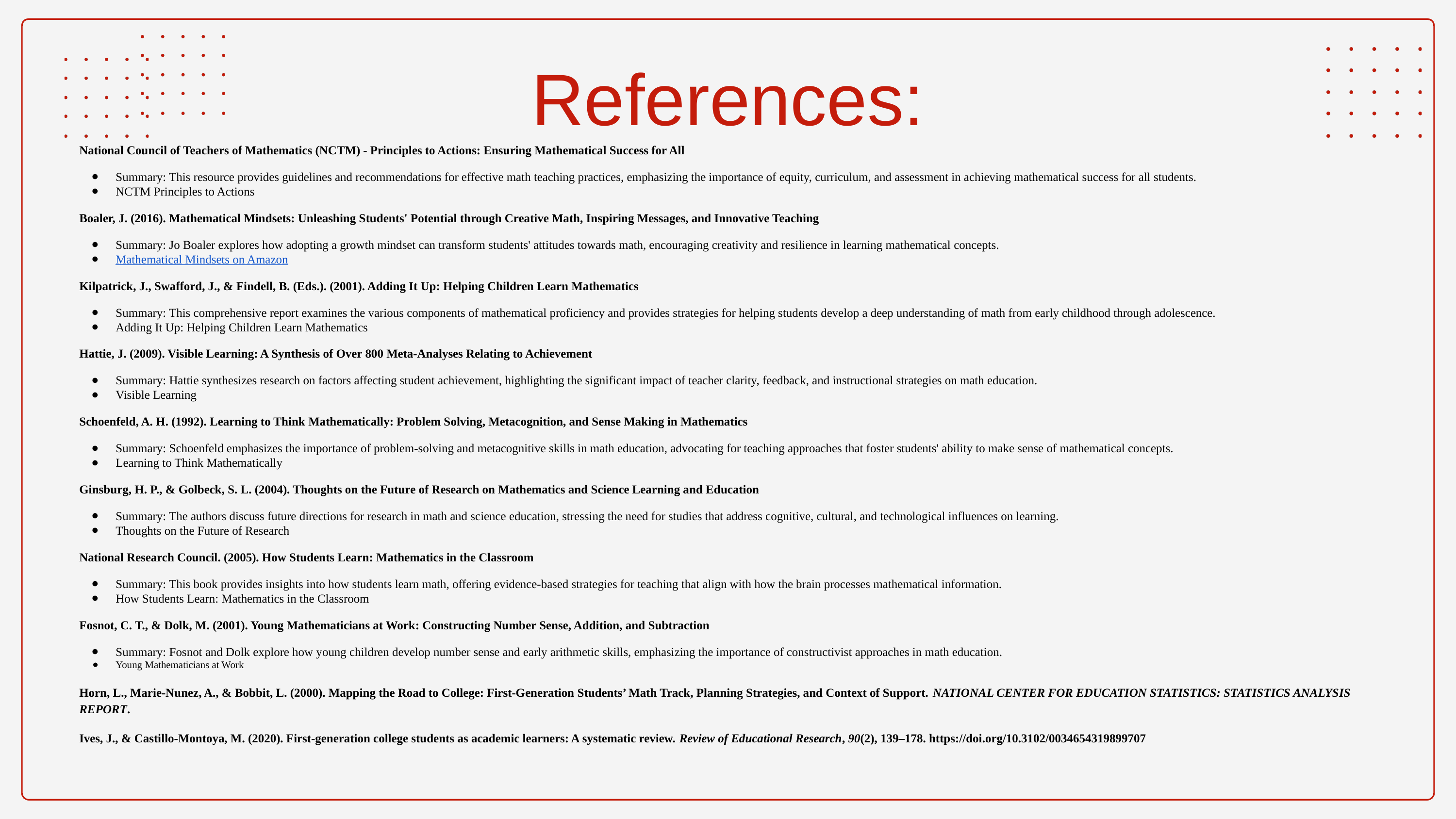

References:

National Council of Teachers of Mathematics (NCTM) - Principles to Actions: Ensuring Mathematical Success for All
Summary: This resource provides guidelines and recommendations for effective math teaching practices, emphasizing the importance of equity, curriculum, and assessment in achieving mathematical success for all students.
NCTM Principles to Actions
Boaler, J. (2016). Mathematical Mindsets: Unleashing Students' Potential through Creative Math, Inspiring Messages, and Innovative Teaching
Summary: Jo Boaler explores how adopting a growth mindset can transform students' attitudes towards math, encouraging creativity and resilience in learning mathematical concepts.
Mathematical Mindsets on Amazon
Kilpatrick, J., Swafford, J., & Findell, B. (Eds.). (2001). Adding It Up: Helping Children Learn Mathematics
Summary: This comprehensive report examines the various components of mathematical proficiency and provides strategies for helping students develop a deep understanding of math from early childhood through adolescence.
Adding It Up: Helping Children Learn Mathematics
Hattie, J. (2009). Visible Learning: A Synthesis of Over 800 Meta-Analyses Relating to Achievement
Summary: Hattie synthesizes research on factors affecting student achievement, highlighting the significant impact of teacher clarity, feedback, and instructional strategies on math education.
Visible Learning
Schoenfeld, A. H. (1992). Learning to Think Mathematically: Problem Solving, Metacognition, and Sense Making in Mathematics
Summary: Schoenfeld emphasizes the importance of problem-solving and metacognitive skills in math education, advocating for teaching approaches that foster students' ability to make sense of mathematical concepts.
Learning to Think Mathematically
Ginsburg, H. P., & Golbeck, S. L. (2004). Thoughts on the Future of Research on Mathematics and Science Learning and Education
Summary: The authors discuss future directions for research in math and science education, stressing the need for studies that address cognitive, cultural, and technological influences on learning.
Thoughts on the Future of Research
National Research Council. (2005). How Students Learn: Mathematics in the Classroom
Summary: This book provides insights into how students learn math, offering evidence-based strategies for teaching that align with how the brain processes mathematical information.
How Students Learn: Mathematics in the Classroom
Fosnot, C. T., & Dolk, M. (2001). Young Mathematicians at Work: Constructing Number Sense, Addition, and Subtraction
Summary: Fosnot and Dolk explore how young children develop number sense and early arithmetic skills, emphasizing the importance of constructivist approaches in math education.
Young Mathematicians at Work
Horn, L., Marie-Nunez, A., & Bobbit, L. (2000). Mapping the Road to College: First-Generation Students’ Math Track, Planning Strategies, and Context of Support. NATIONAL CENTER FOR EDUCATION STATISTICS: STATISTICS ANALYSIS REPORT.
Ives, J., & Castillo-Montoya, M. (2020). First-generation college students as academic learners: A systematic review. Review of Educational Research, 90(2), 139–178. https://doi.org/10.3102/0034654319899707